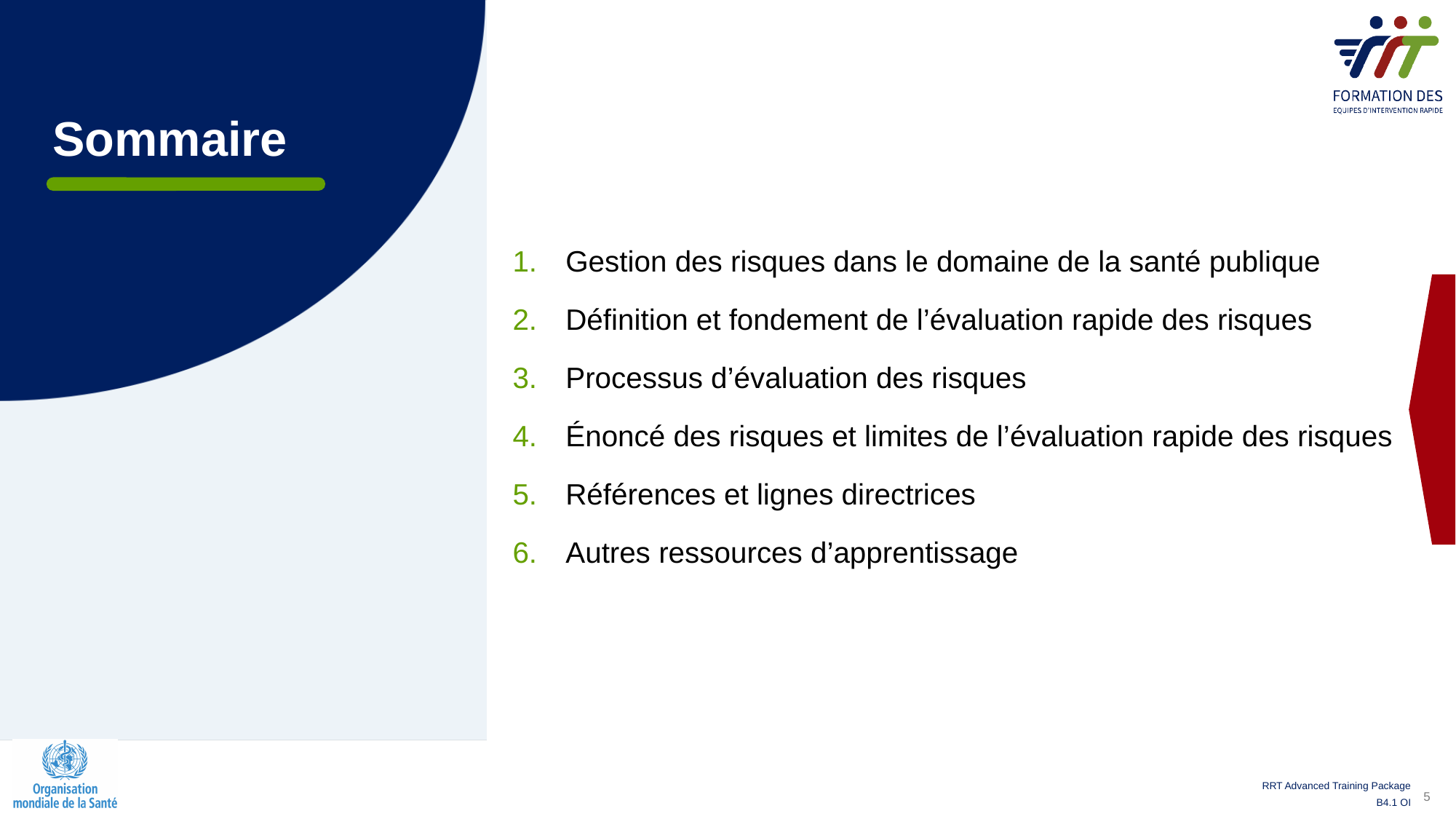

Sommaire
Gestion des risques dans le domaine de la santé publique
Définition et fondement de l’évaluation rapide des risques
Processus d’évaluation des risques
Énoncé des risques et limites de l’évaluation rapide des risques
Références et lignes directrices
Autres ressources d’apprentissage